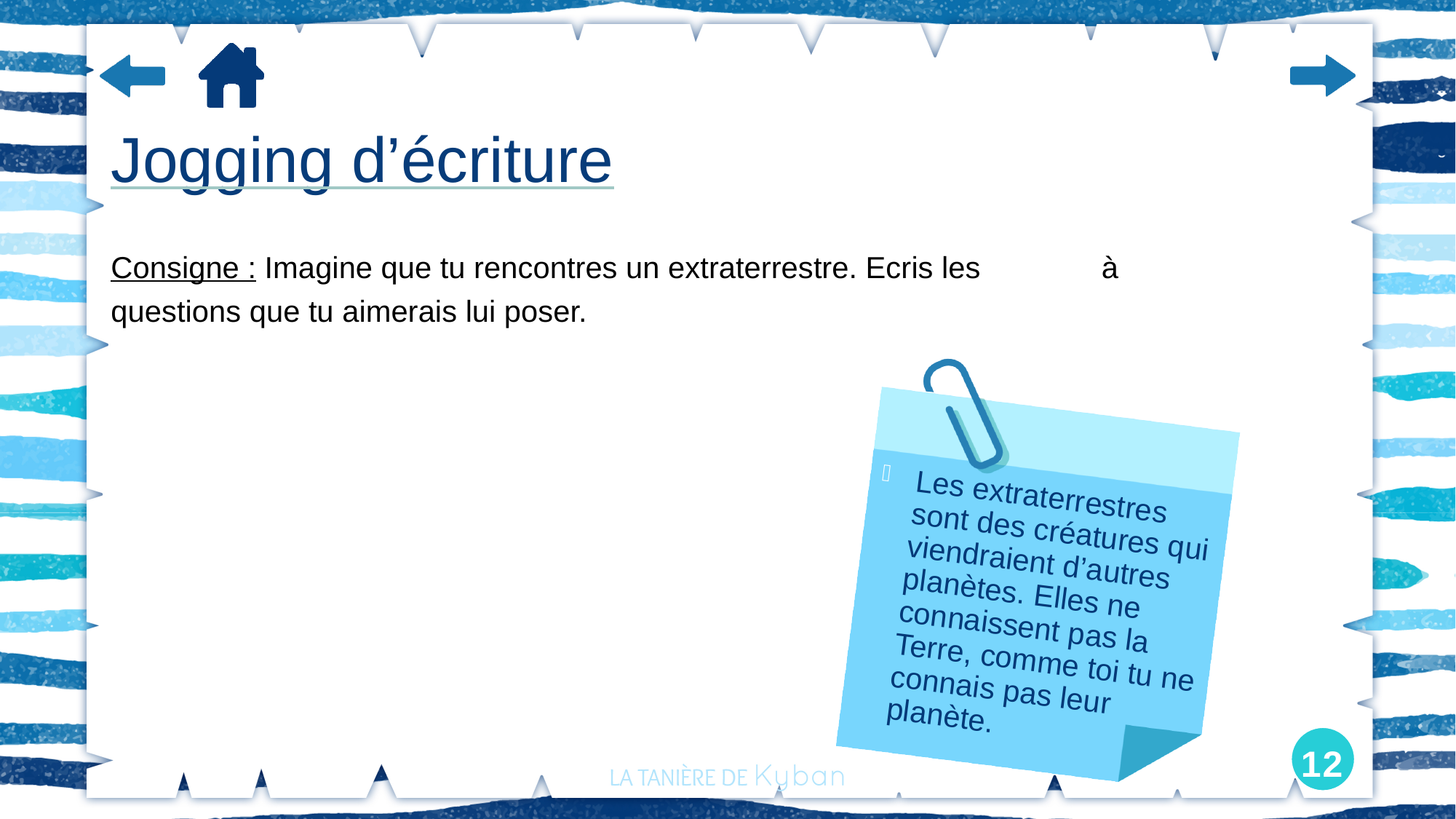

# Jogging d’écriture
Consigne : Imagine que tu rencontres un extraterrestre. Ecris les 	 à
questions que tu aimerais lui poser.
Les extraterrestres sont des créatures qui viendraient d’autres planètes. Elles ne connaissent pas la Terre, comme toi tu ne connais pas leur planète.
12